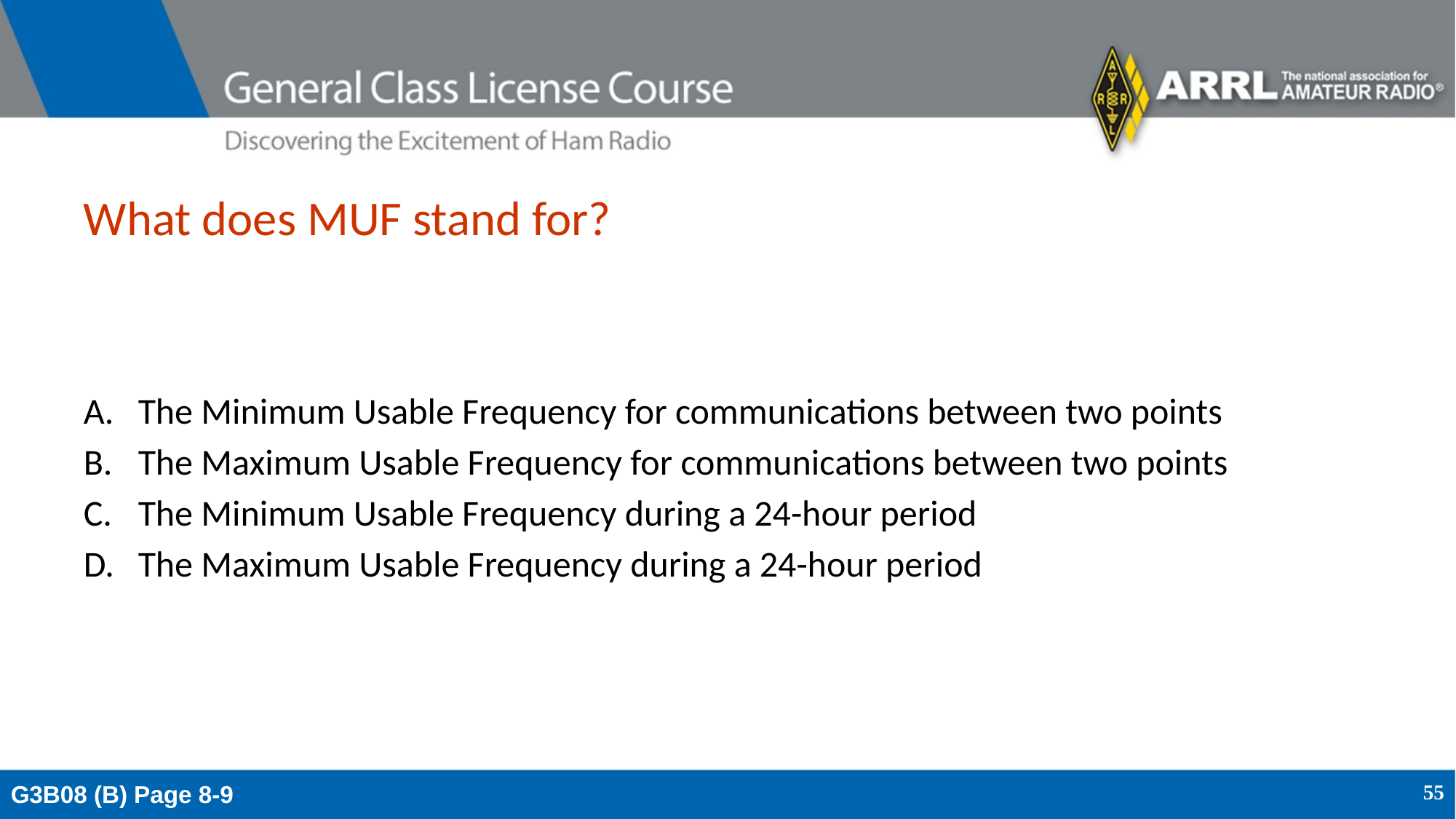

# What does MUF stand for?
The Minimum Usable Frequency for communications between two points
The Maximum Usable Frequency for communications between two points
The Minimum Usable Frequency during a 24-hour period
The Maximum Usable Frequency during a 24-hour period
G3B08 (B) Page 8-9
55